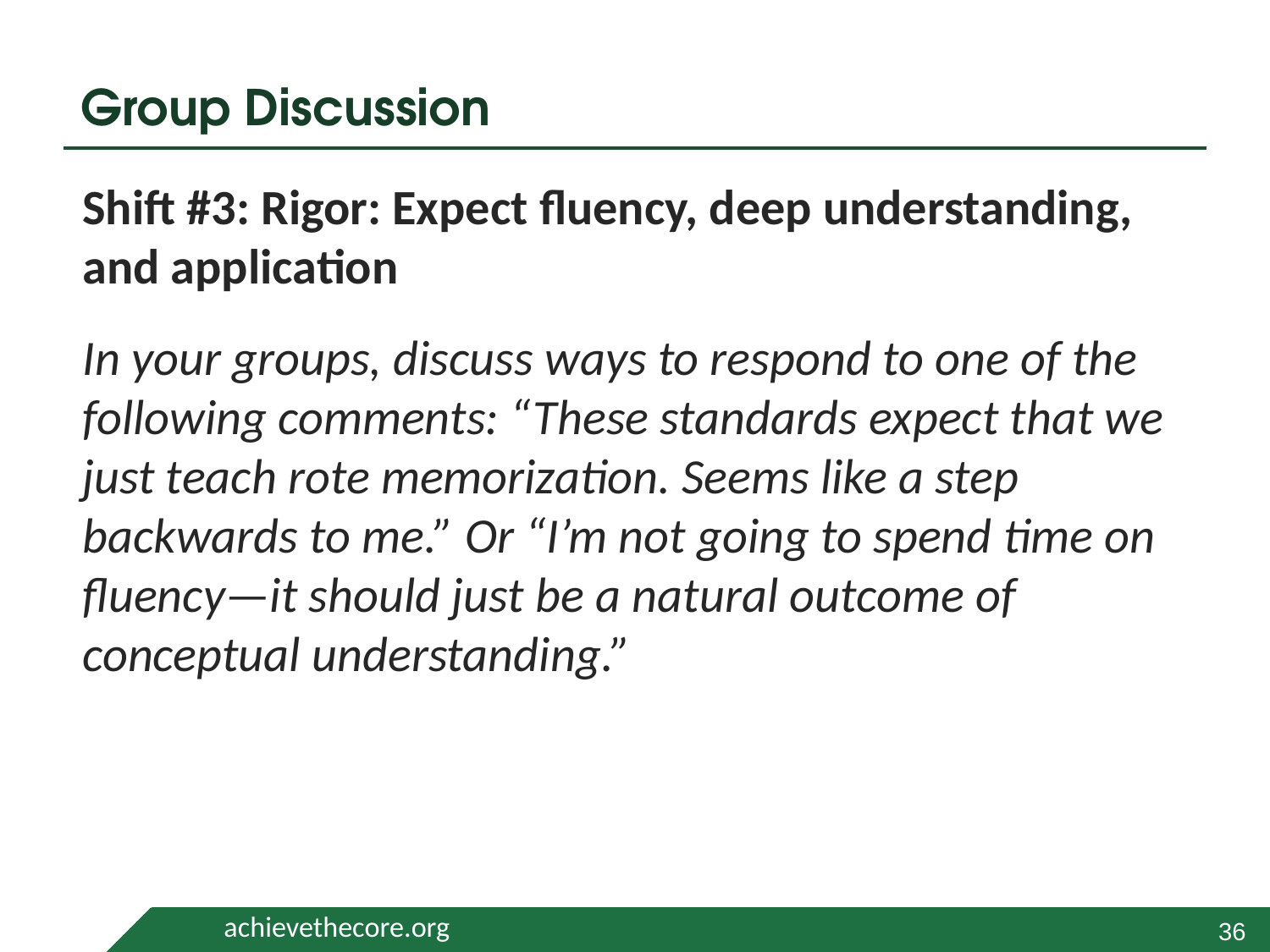

# Group Discussion
Shift #3: Rigor: Expect fluency, deep understanding, and application
In your groups, discuss ways to respond to one of the following comments: “These standards expect that we just teach rote memorization. Seems like a step backwards to me.” Or “I’m not going to spend time on fluency—it should just be a natural outcome of conceptual understanding.”

36